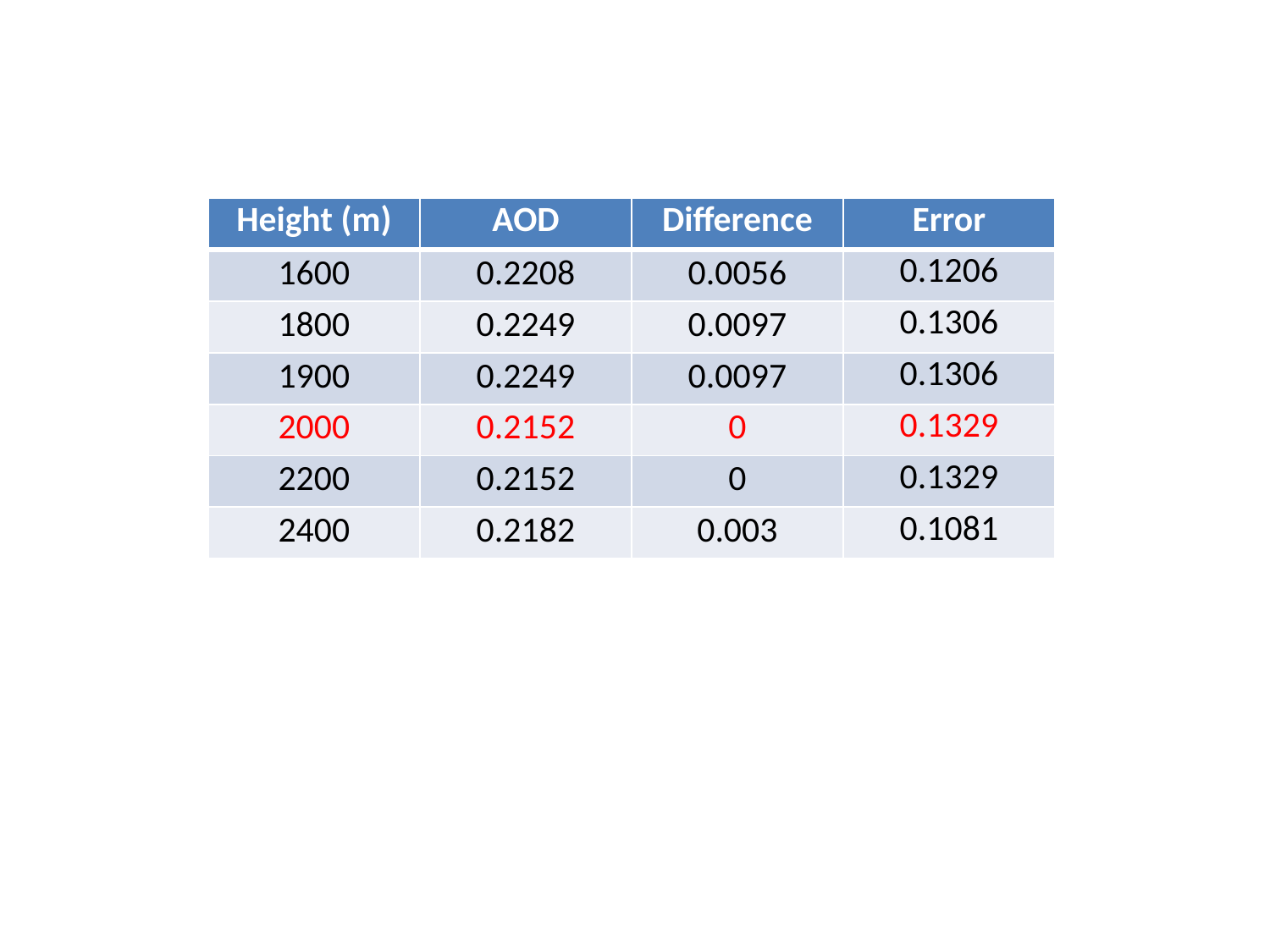

| Height (m) | AOD | Difference | Error |
| --- | --- | --- | --- |
| 1600 | 0.2208 | 0.0056 | 0.1206 |
| 1800 | 0.2249 | 0.0097 | 0.1306 |
| 1900 | 0.2249 | 0.0097 | 0.1306 |
| 2000 | 0.2152 | 0 | 0.1329 |
| 2200 | 0.2152 | 0 | 0.1329 |
| 2400 | 0.2182 | 0.003 | 0.1081 |